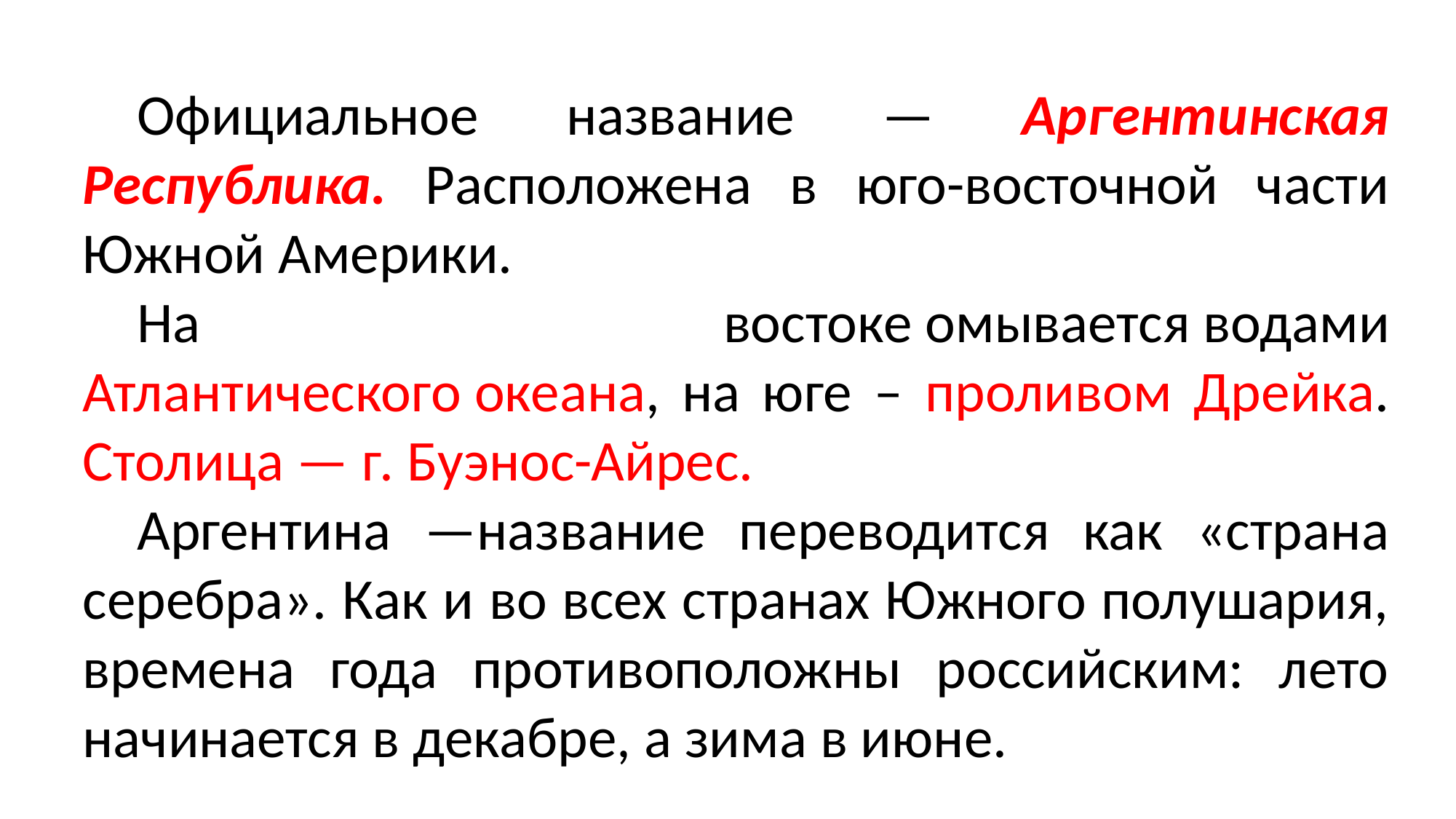

Официальное название — Аргентинская Республика. Расположена в юго-восточной части Южной Америки.
На востоке омывается водами Атлантического океана, на юге – проливом Дрейка. Столица — г. Буэнос-Айрес.
Аргентина —название переводится как «страна серебра». Как и во всех странах Южного полушария, времена года противоположны российским: лето начинается в декабре, а зима в июне.